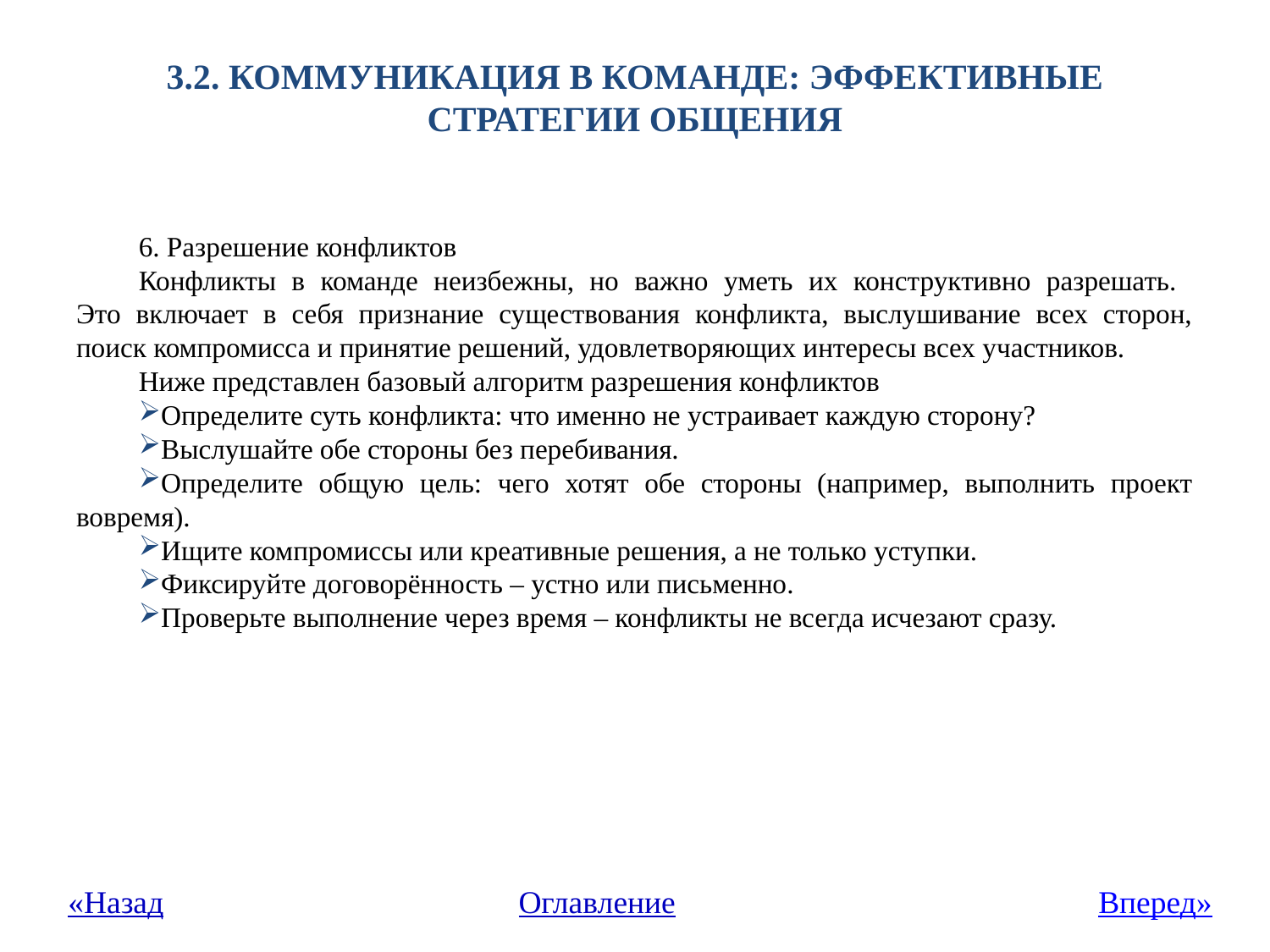

# 3.2. Коммуникация в команде: эффективные стратегии общения
6. Разрешение конфликтов
Конфликты в команде неизбежны, но важно уметь их конструктивно разрешать.
Это включает в себя признание существования конфликта, выслушивание всех сторон, поиск компромисса и принятие решений, удовлетворяющих интересы всех участников.
Ниже представлен базовый алгоритм разрешения конфликтов
Определите суть конфликта: что именно не устраивает каждую сторону?
Выслушайте обе стороны без перебивания.
Определите общую цель: чего хотят обе стороны (например, выполнить проект вовремя).
Ищите компромиссы или креативные решения, а не только уступки.
Фиксируйте договорённость – устно или письменно.
Проверьте выполнение через время – конфликты не всегда исчезают сразу.

«Назад
Оглавление
Вперед»